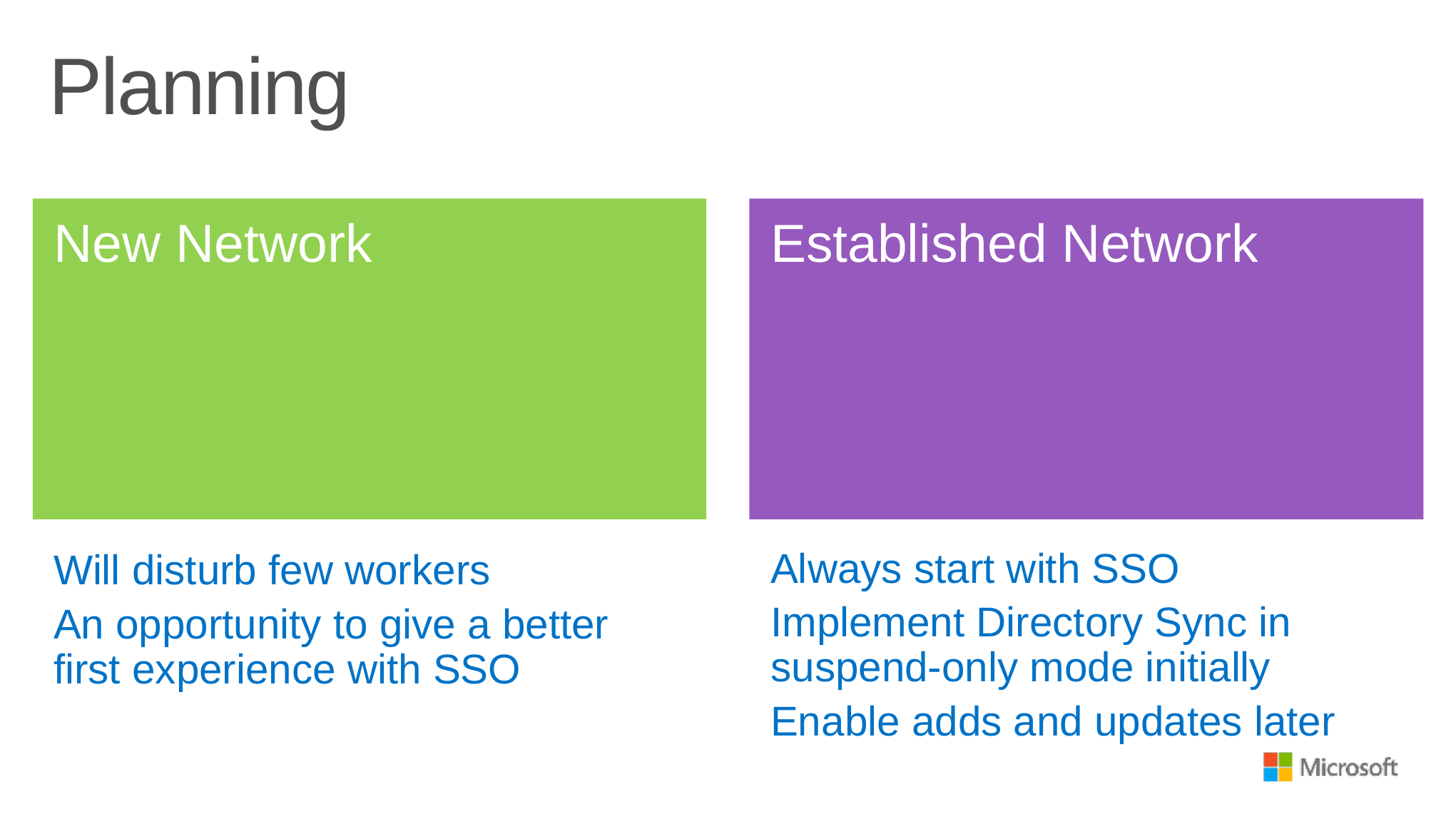

# Planning
New Network
Established Network
Always start with SSO
Implement Directory Sync in suspend-only mode initially
Enable adds and updates later
Will disturb few workers
An opportunity to give a better first experience with SSO